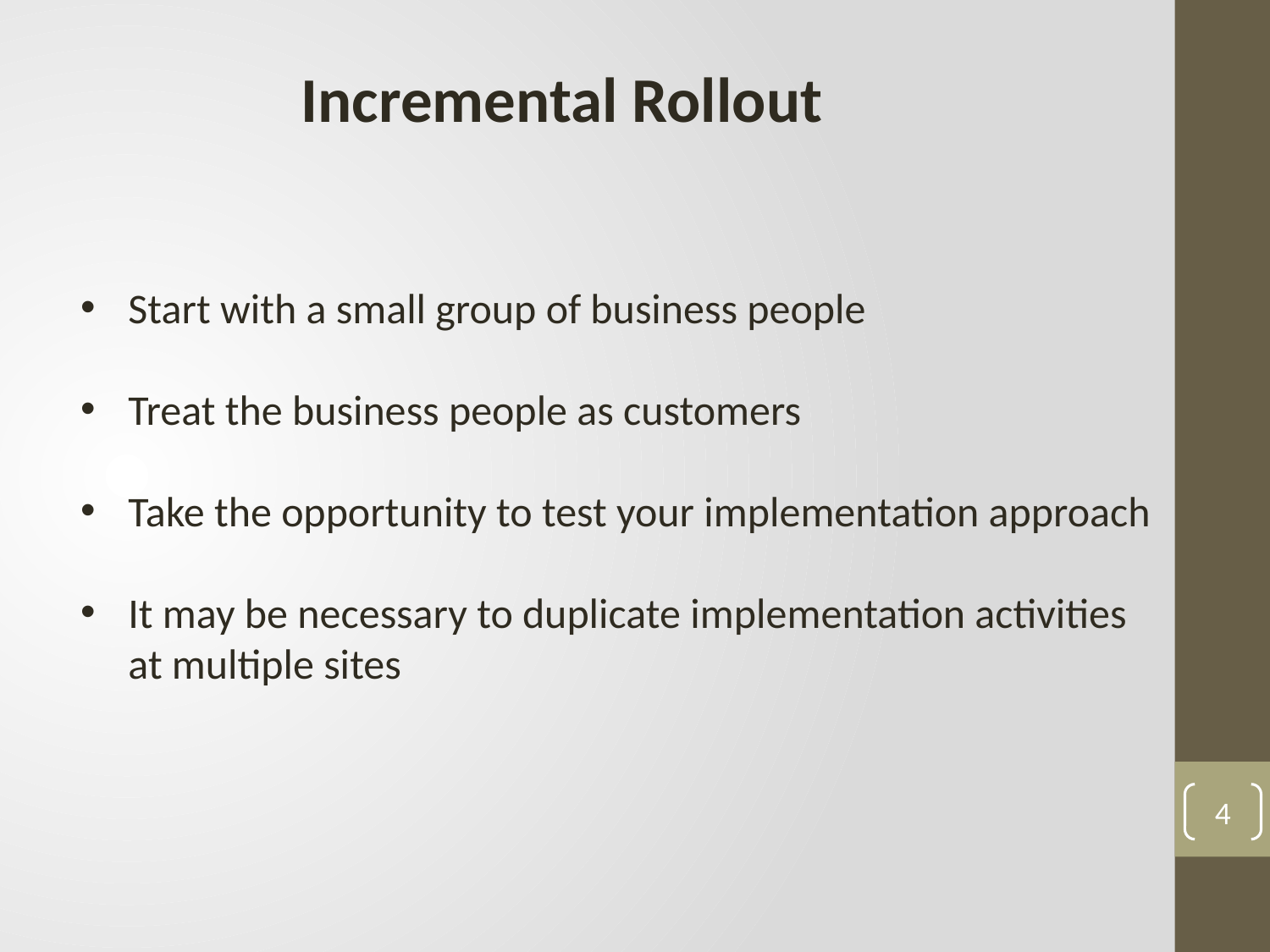

Incremental Rollout
Start with a small group of business people

Treat the business people as customers

Take the opportunity to test your implementation approach

It may be necessary to duplicate implementation activities
     at multiple sites
4